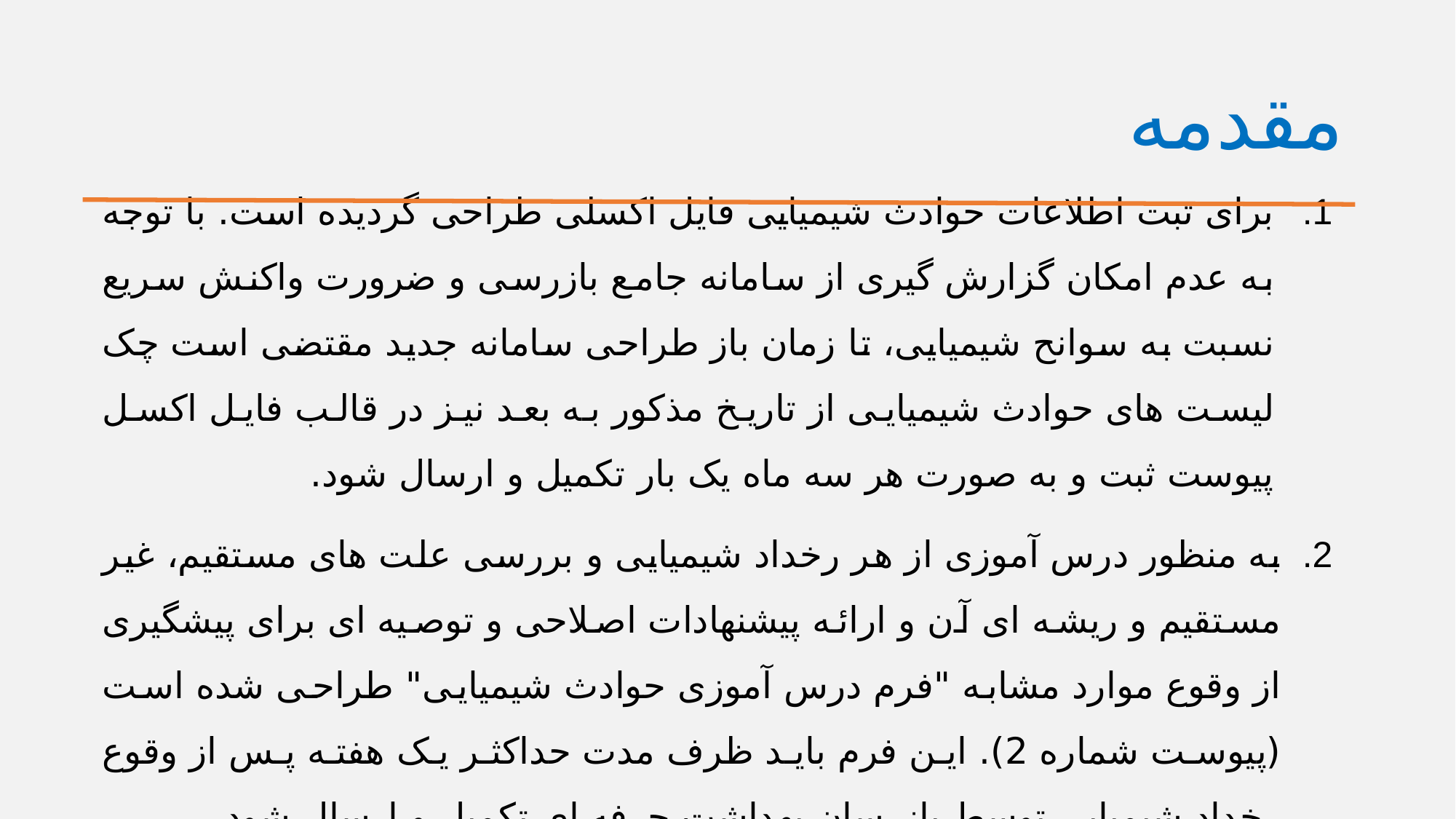

# مقدمه
برای ثبت اطلاعات حوادث شیمیایی فایل اکسلی طراحی گردیده است. با توجه به عدم امکان گزارش گیری از سامانه جامع بازرسی و ضرورت واکنش سریع نسبت به سوانح شیمیایی، تا زمان باز طراحی سامانه جدید مقتضی است چک لیست های حوادث شیمیایی از تاریخ مذکور به بعد نیز در قالب فایل اکسل پیوست ثبت و به صورت هر سه ماه یک بار تکمیل و ارسال شود.
به منظور درس آموزی از هر رخداد شیمیایی و بررسی علت های مستقیم، غیر مستقیم و ریشه ای آن و ارائه پیشنهادات اصلاحی و توصیه ای برای پیشگیری از وقوع موارد مشابه "فرم درس آموزی حوادث شیمیایی" طراحی شده است (پیوست شماره 2). این فرم باید ظرف مدت حداکثر یک هفته پس از وقوع رخداد شیمیایی توسط بازرسان بهداشت حرفه ای تکمیل و ارسال شود.